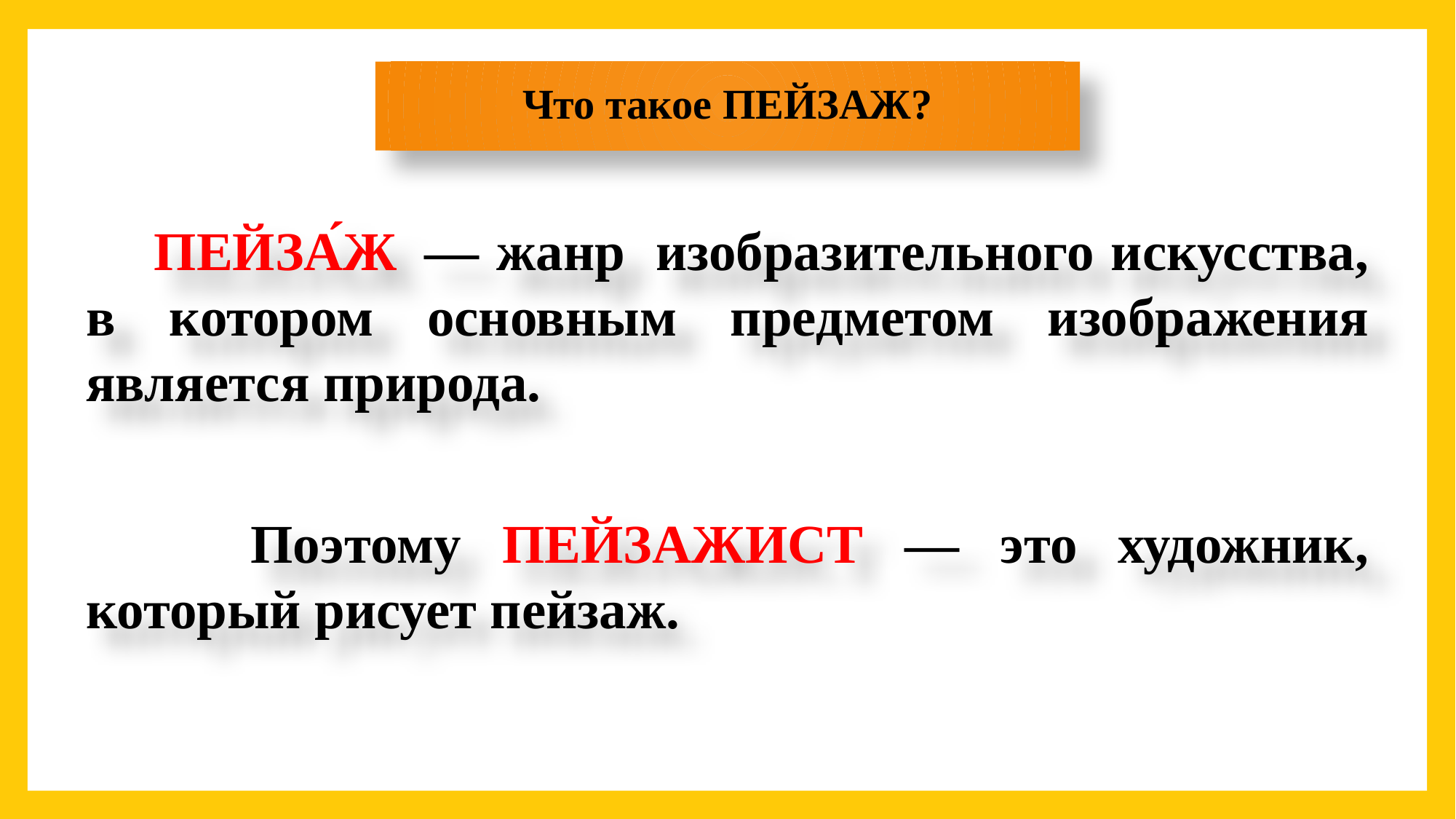

# Что такое ПЕЙЗАЖ?
    ПЕЙЗА́Ж  — жанр  изобразительного искусства, в котором основным предметом изображения является природа.

    Поэтому ПЕЙЗАЖИСТ — это художник, который рисует пейзаж.